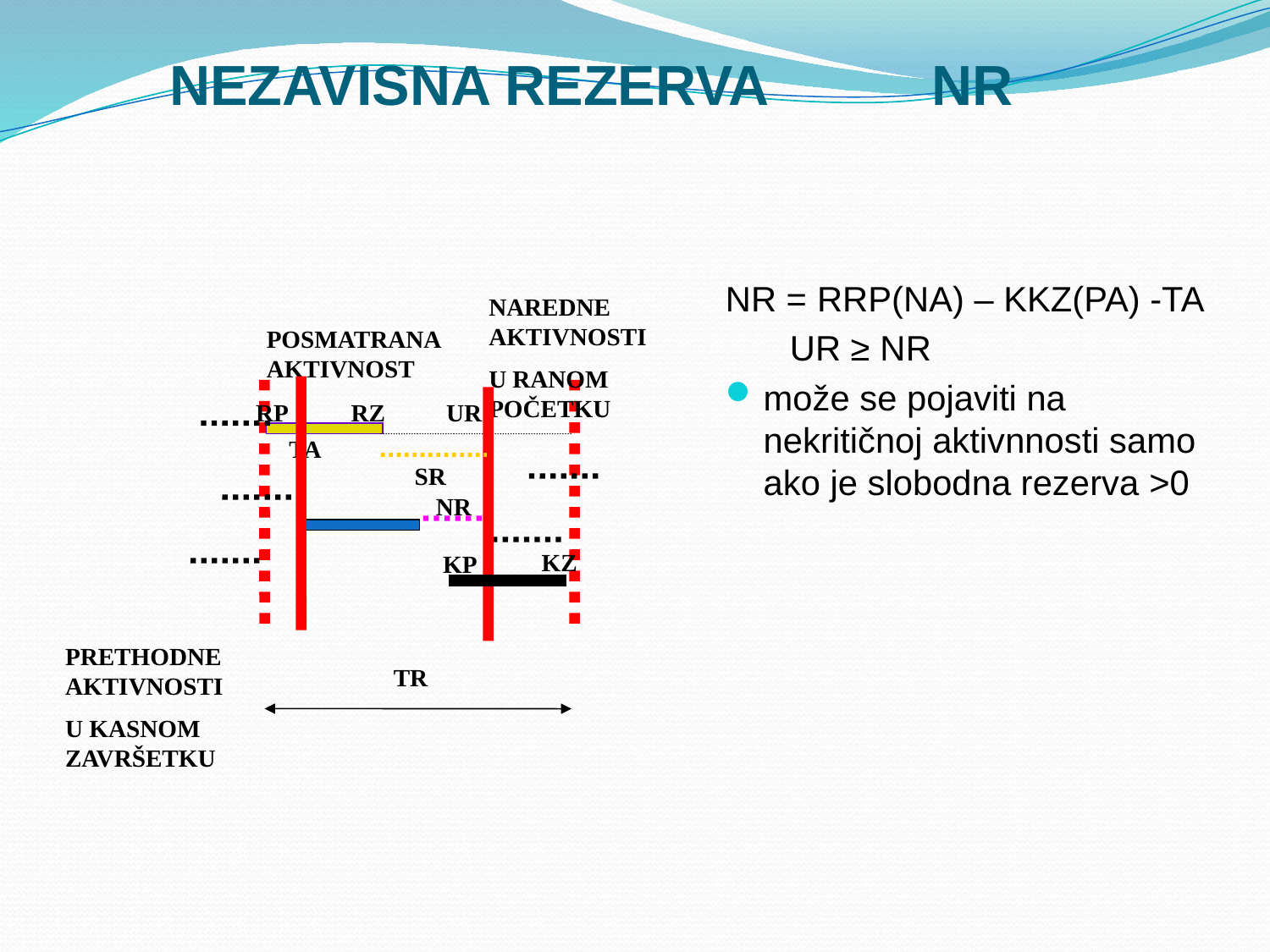

# NEZAVISNA REZERVA		NR
NR = RRP(NA) – KKZ(PA) -TA
 UR ≥ NR
može se pojaviti na nekritičnoj aktivnnosti samo ako je slobodna rezerva >0
NAREDNE AKTIVNOSTI
U RANOM POČETKU
POSMATRANA AKTIVNOST

RP
RZ
UR

TA

SR

NR

KZ
KP

PRETHODNE AKTIVNOSTI
U KASNOM ZAVRŠETKU
TR